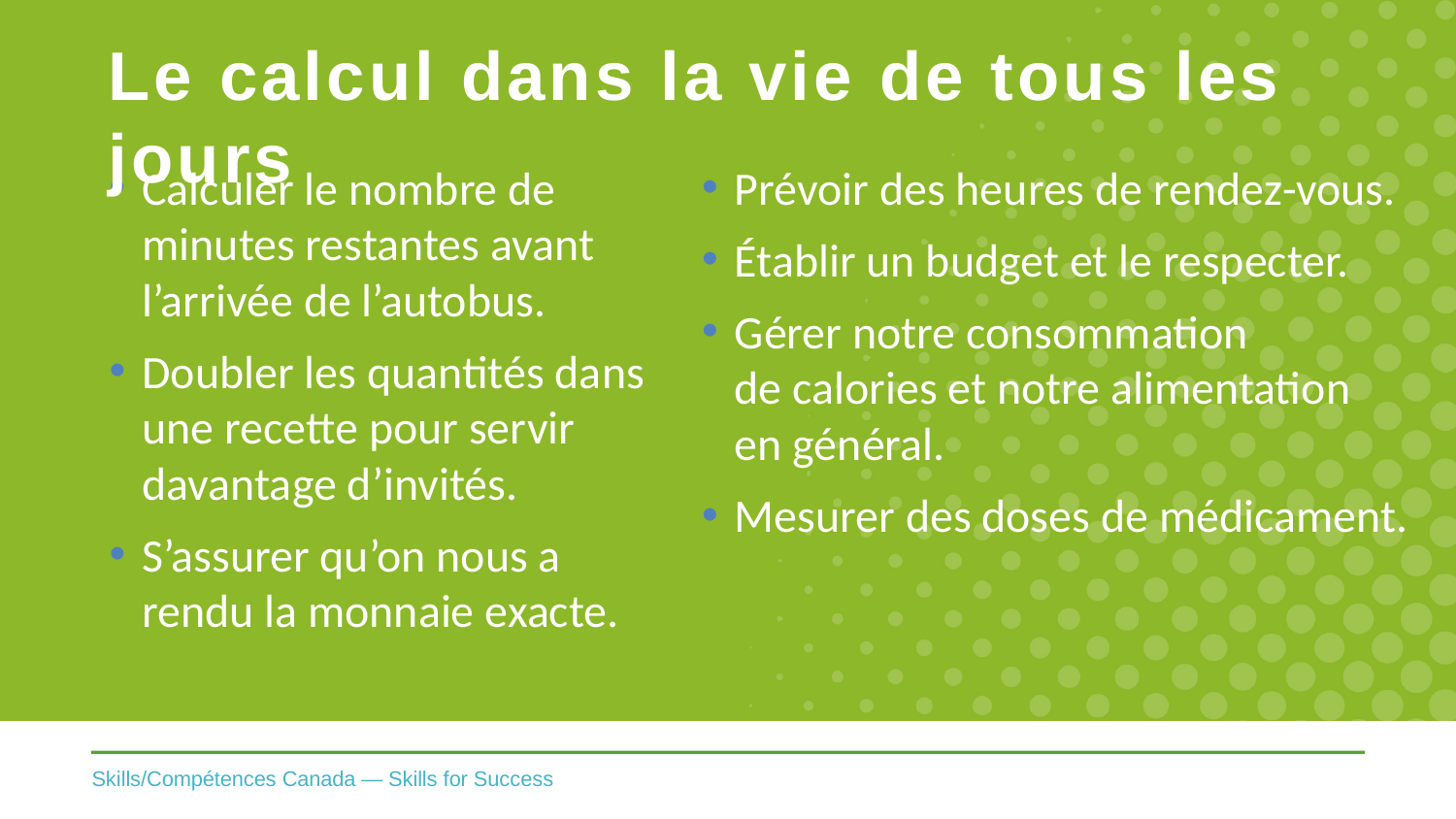

# Le calcul dans la vie de tous les jours
Calculer le nombre de minutes restantes avant l’arrivée de l’autobus.
Doubler les quantités dans une recette pour servir davantage d’invités.
S’assurer qu’on nous a rendu la monnaie exacte.
Prévoir des heures de rendez-vous.
Établir un budget et le respecter.
Gérer notre consommation
de calories et notre alimentation
en général.
Mesurer des doses de médicament.